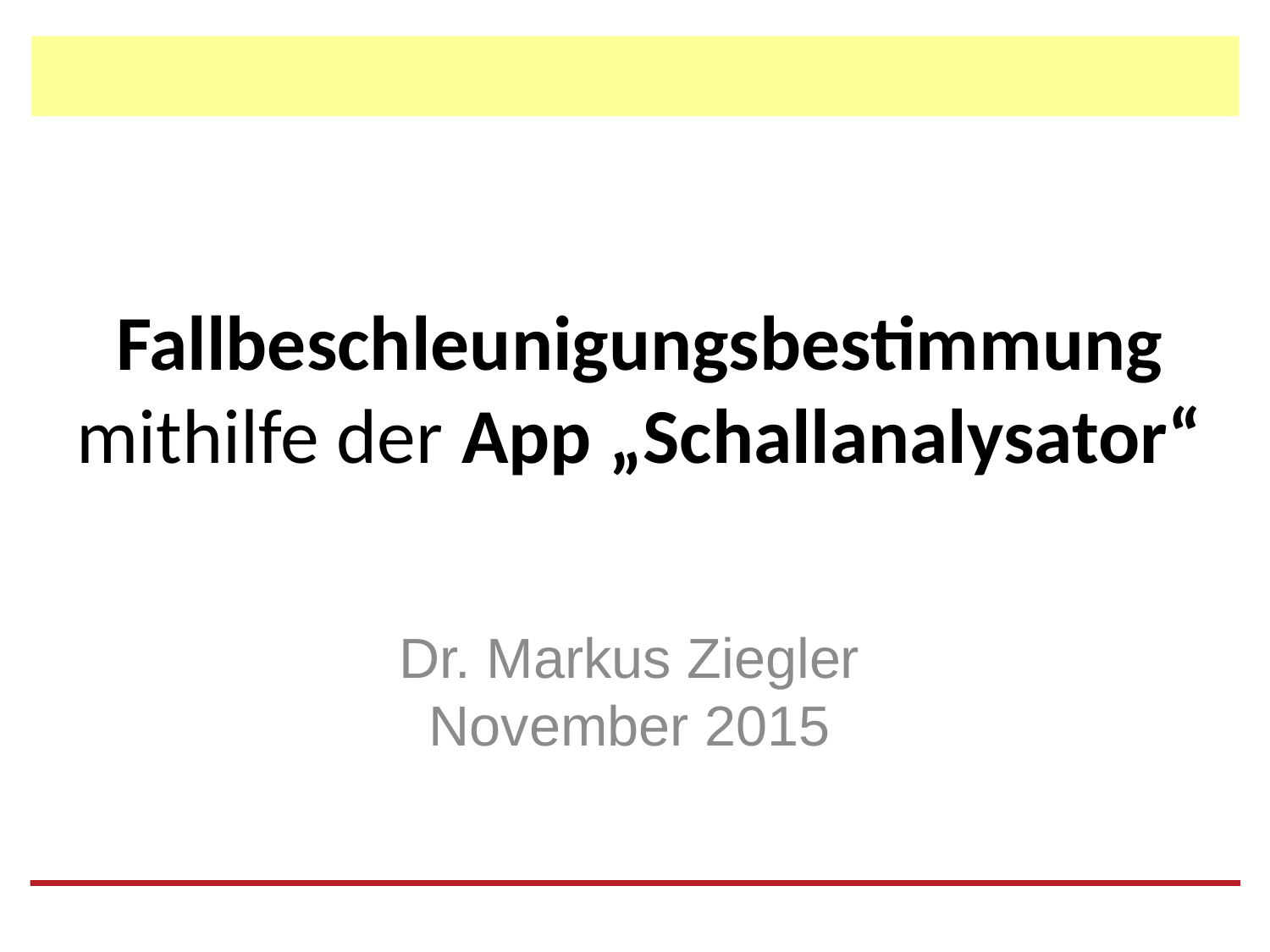

# Fallbeschleunigungsbestimmung mithilfe der App „Schallanalysator“
Dr. Markus Ziegler
November 2015